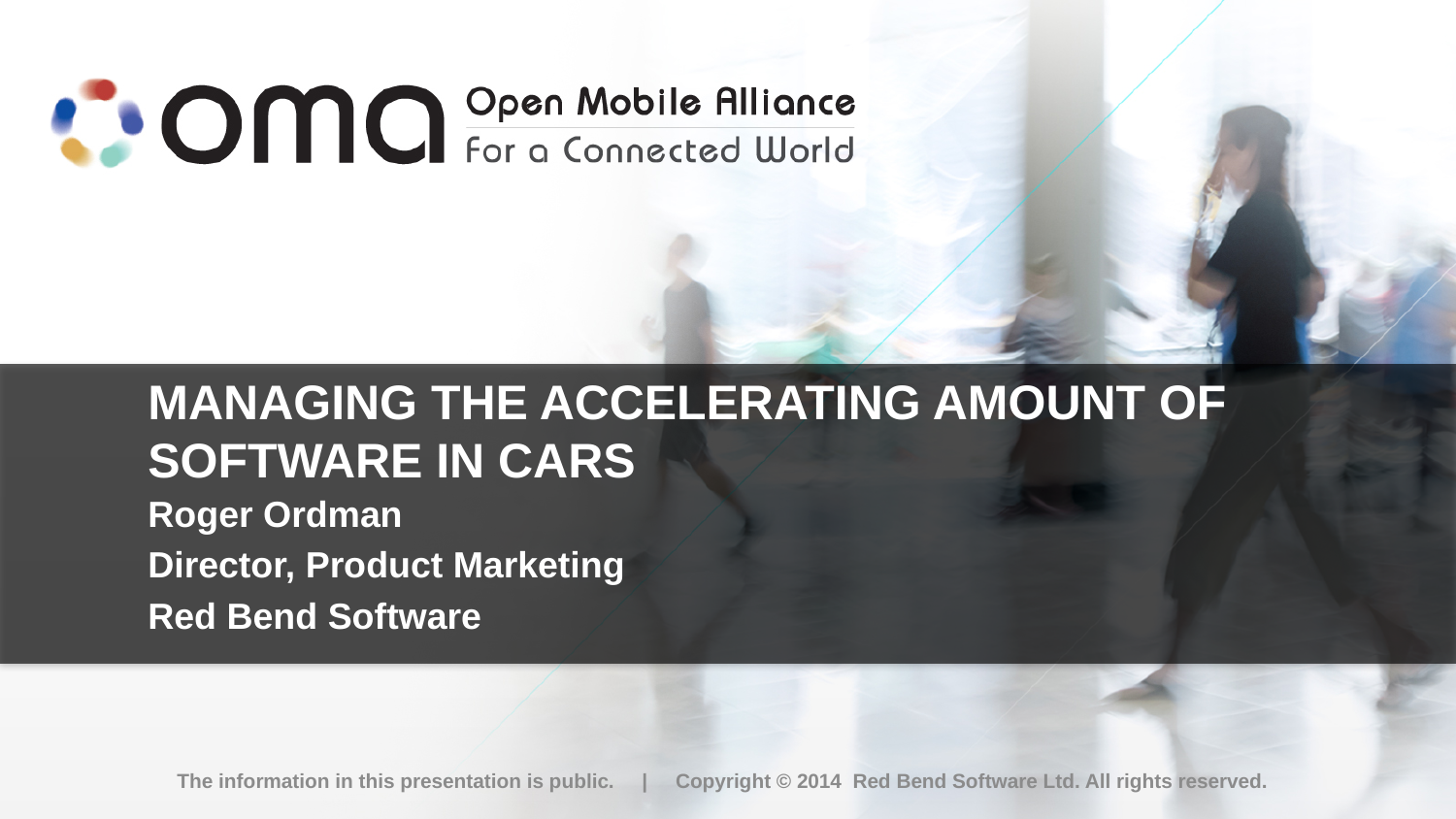

# Managing the Accelerating Amount of Software in Cars
Roger Ordman
Director, Product Marketing
Red Bend Software
The information in this presentation is public.     |     Copyright © 2014  Red Bend Software Ltd. All rights reserved.